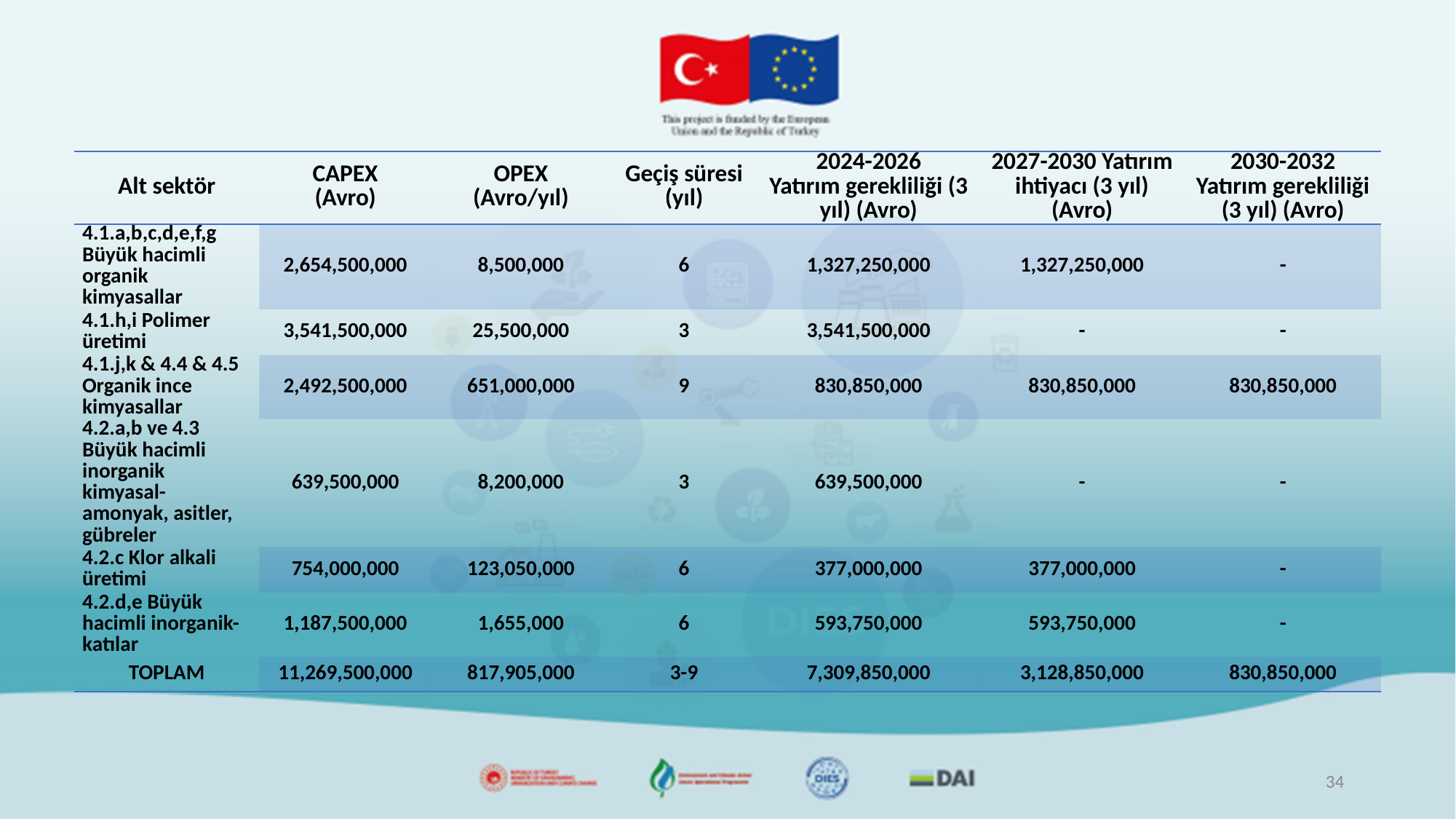

| Alt sektör | CAPEX (Avro) | OPEX (Avro/yıl) | Geçiş süresi (yıl) | 2024-2026 Yatırım gerekliliği (3 yıl) (Avro) | 2027-2030 Yatırım ihtiyacı (3 yıl) (Avro) | 2030-2032 Yatırım gerekliliği (3 yıl) (Avro) |
| --- | --- | --- | --- | --- | --- | --- |
| 4.1.a,b,c,d,e,f,g Büyük hacimli organik kimyasallar | 2,654,500,000 | 8,500,000 | 6 | 1,327,250,000 | 1,327,250,000 | - |
| 4.1.h,i Polimer üretimi | 3,541,500,000 | 25,500,000 | 3 | 3,541,500,000 | - | - |
| 4.1.j,k & 4.4 & 4.5 Organik ince kimyasallar | 2,492,500,000 | 651,000,000 | 9 | 830,850,000 | 830,850,000 | 830,850,000 |
| 4.2.a,b ve 4.3 Büyük hacimli inorganik kimyasal-amonyak, asitler, gübreler | 639,500,000 | 8,200,000 | 3 | 639,500,000 | - | - |
| 4.2.c Klor alkali üretimi | 754,000,000 | 123,050,000 | 6 | 377,000,000 | 377,000,000 | - |
| 4.2.d,e Büyük hacimli inorganik-katılar | 1,187,500,000 | 1,655,000 | 6 | 593,750,000 | 593,750,000 | - |
| TOPLAM | 11,269,500,000 | 817,905,000 | 3-9 | 7,309,850,000 | 3,128,850,000 | 830,850,000 |
34